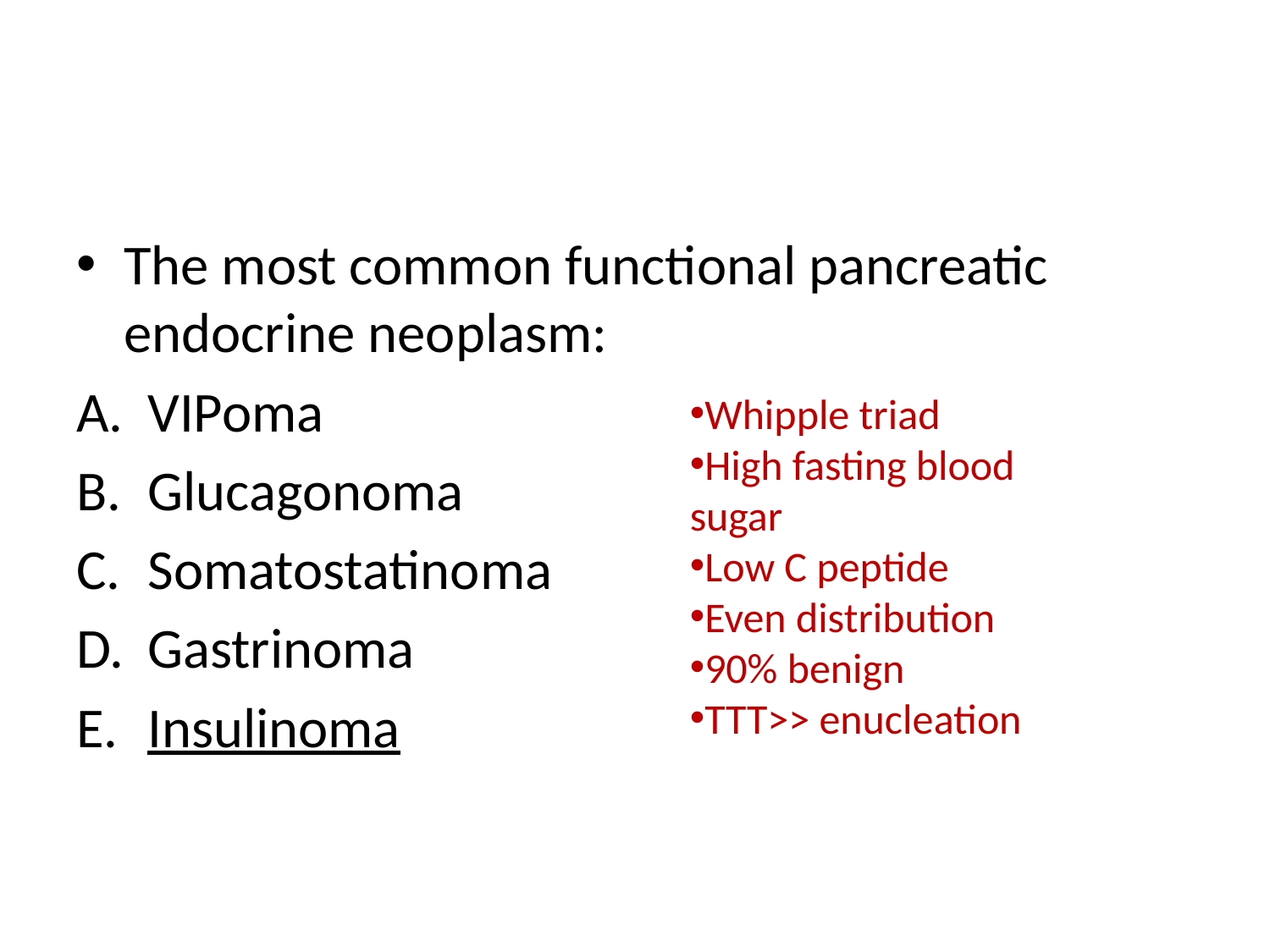

#
The most common functional pancreatic endocrine neoplasm:
VIPoma
Glucagonoma
Somatostatinoma
Gastrinoma
Insulinoma
Whipple triad
High fasting blood sugar
Low C peptide
Even distribution
90% benign
TTT>> enucleation